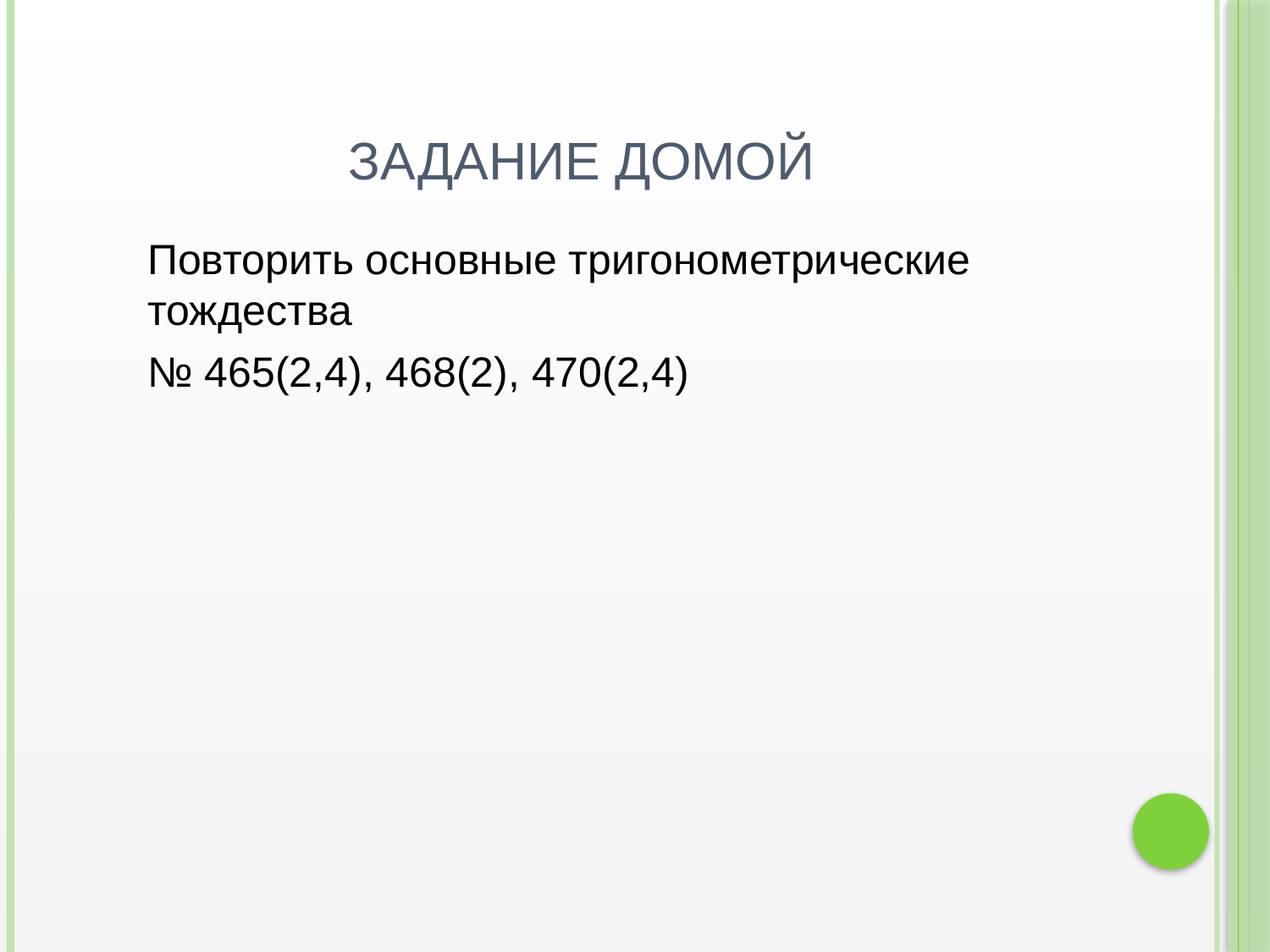

# Задание домой
Повторить основные тригонометрические тождества
№ 465(2,4), 468(2), 470(2,4)